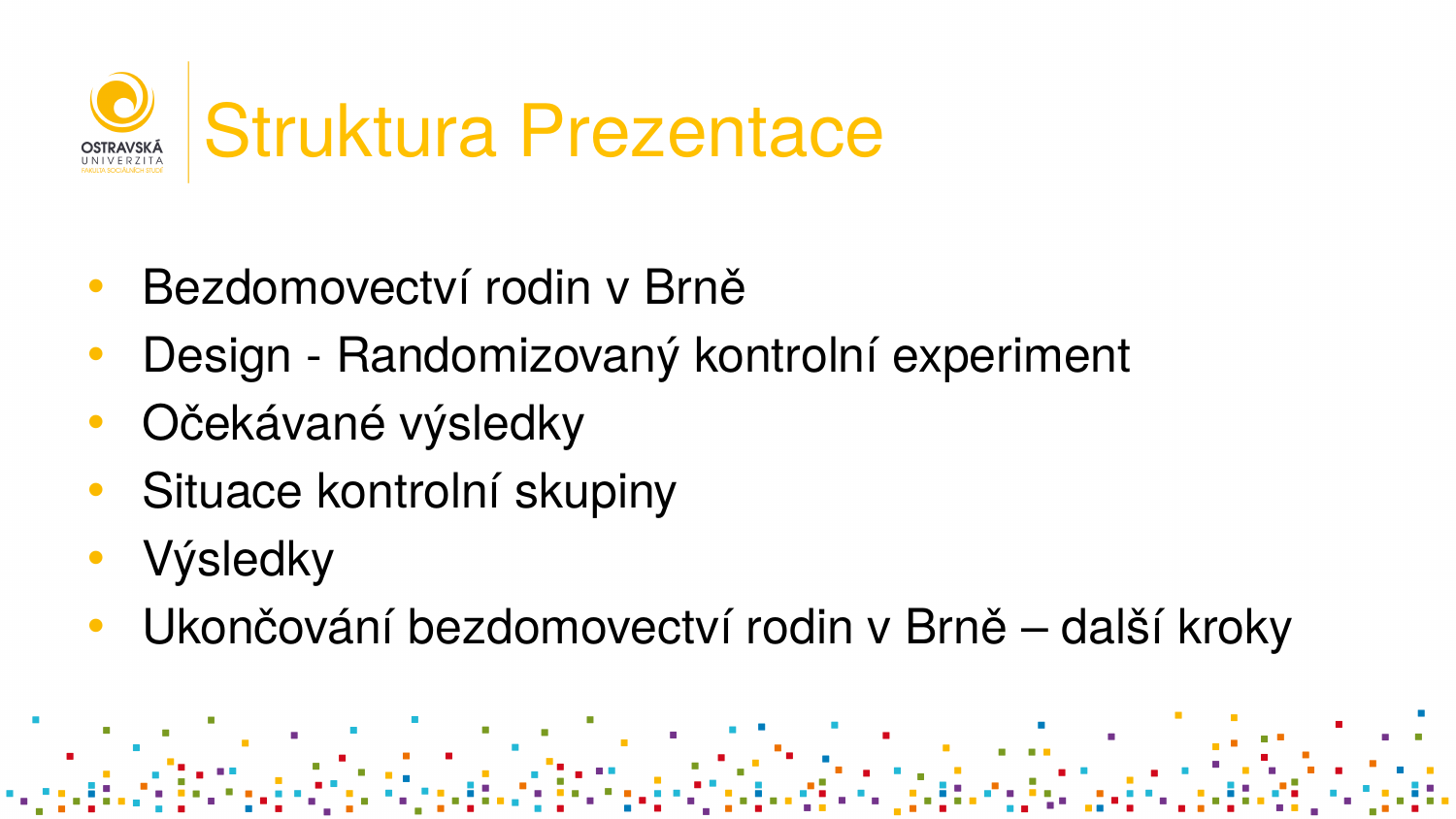

# Struktura Prezentace
Bezdomovectví rodin v Brně
Design - Randomizovaný kontrolní experiment
Očekávané výsledky
Situace kontrolní skupiny
Výsledky
Ukončování bezdomovectví rodin v Brně – další kroky